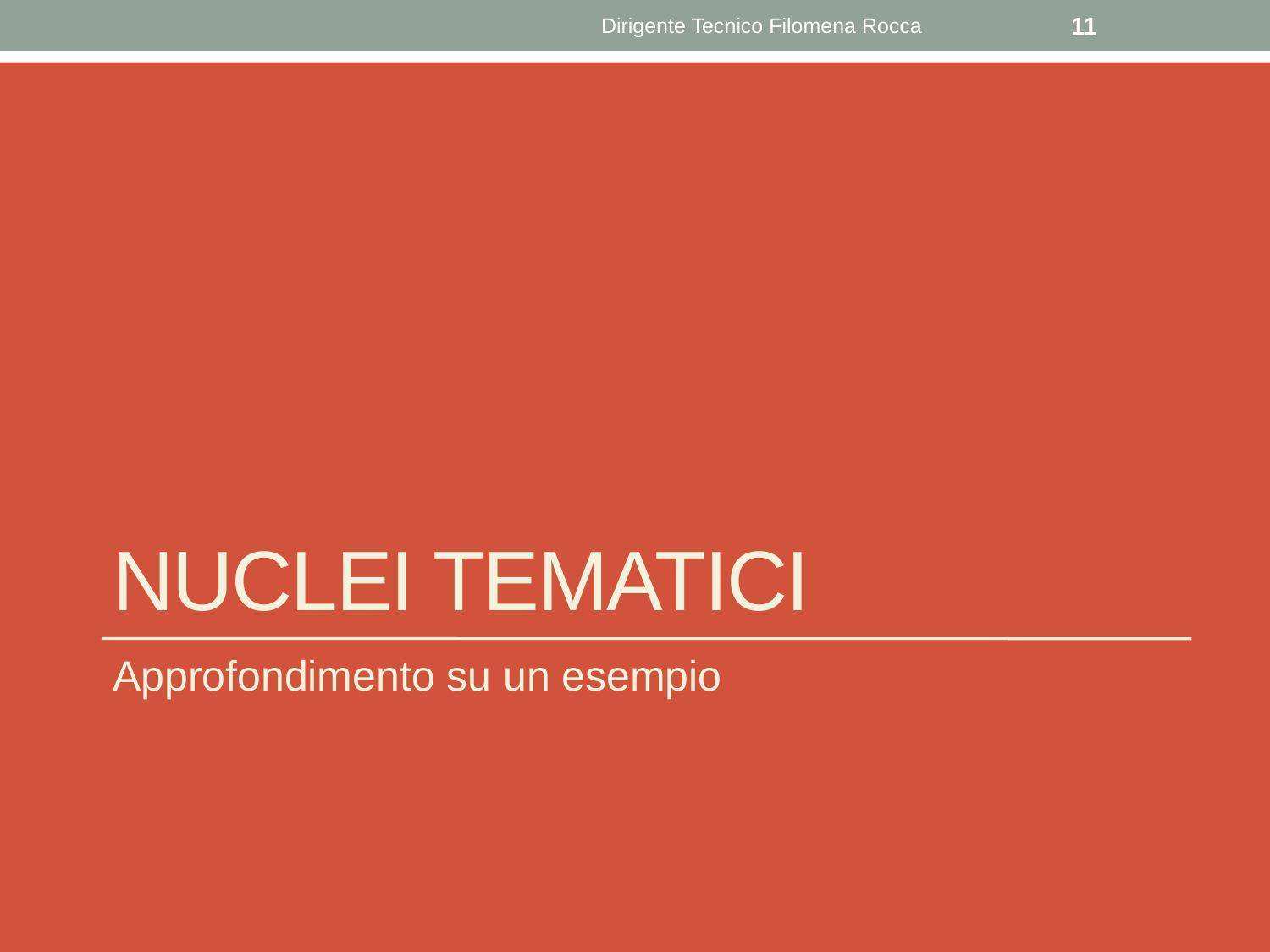

Dirigente Tecnico Filomena Rocca
11
# NUCLEI TEMATICI
Approfondimento su un esempio